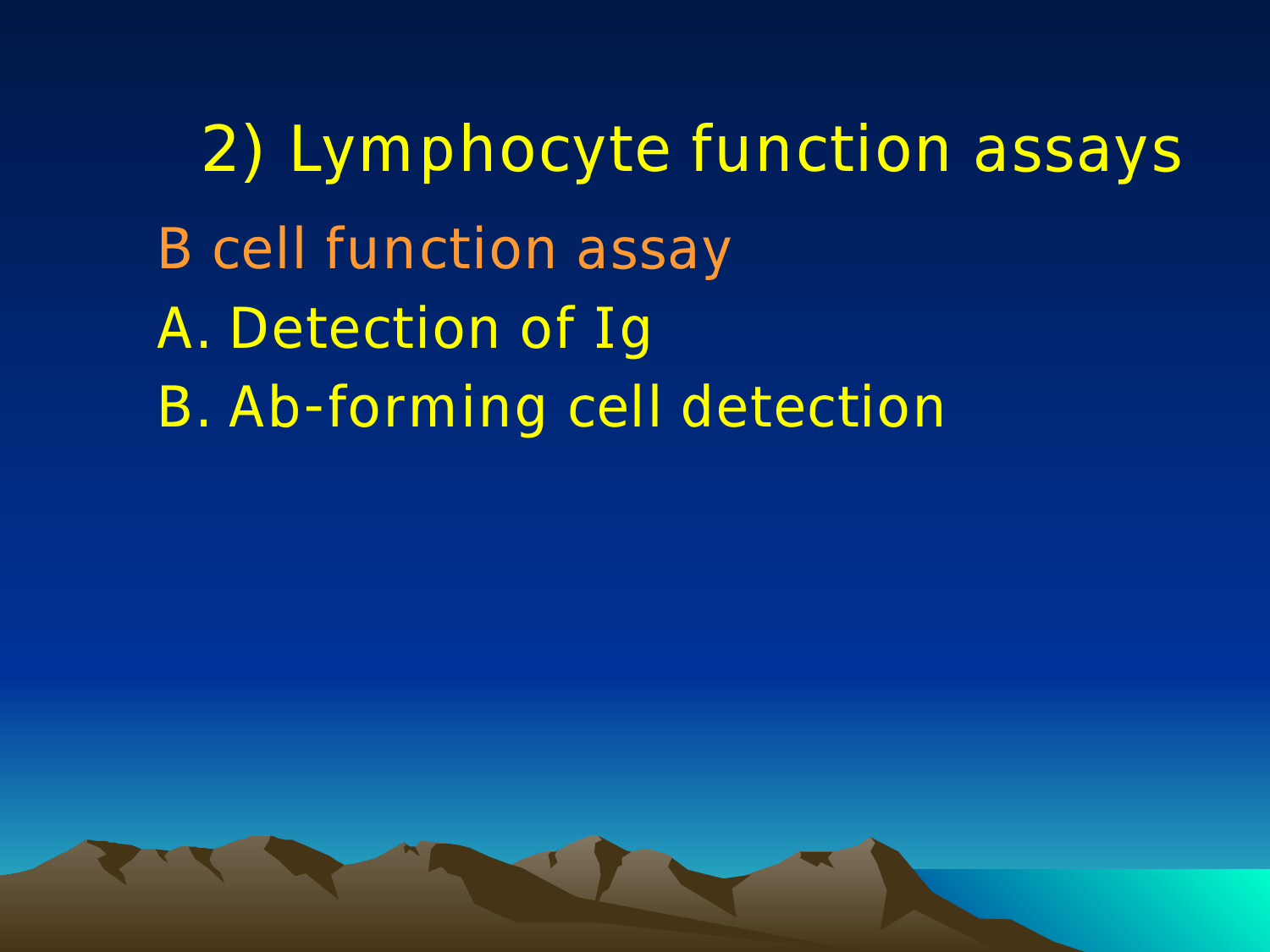

# 2) Lymphocyte function assays
B cell function assay
A. Detection of Ig
B. Ab-forming cell detection